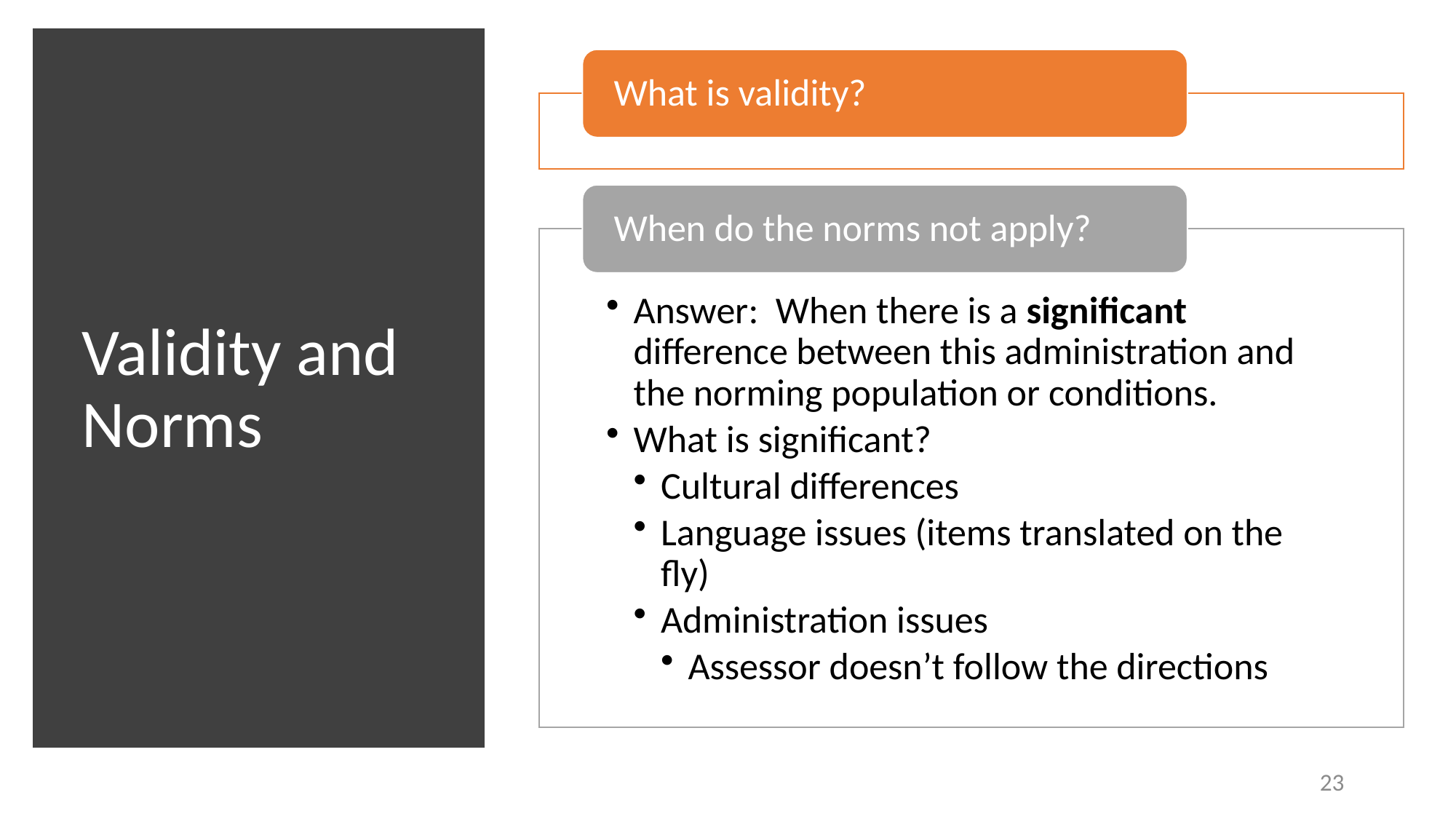

What is validity?
Answer:  When there is a significant difference between this administration and the norming population or conditions.
What is significant?
Cultural differences
Language issues (items translated on the fly)
Administration issues
Assessor doesn’t follow the directions
When do the norms not apply?
# Validity and Norms
23